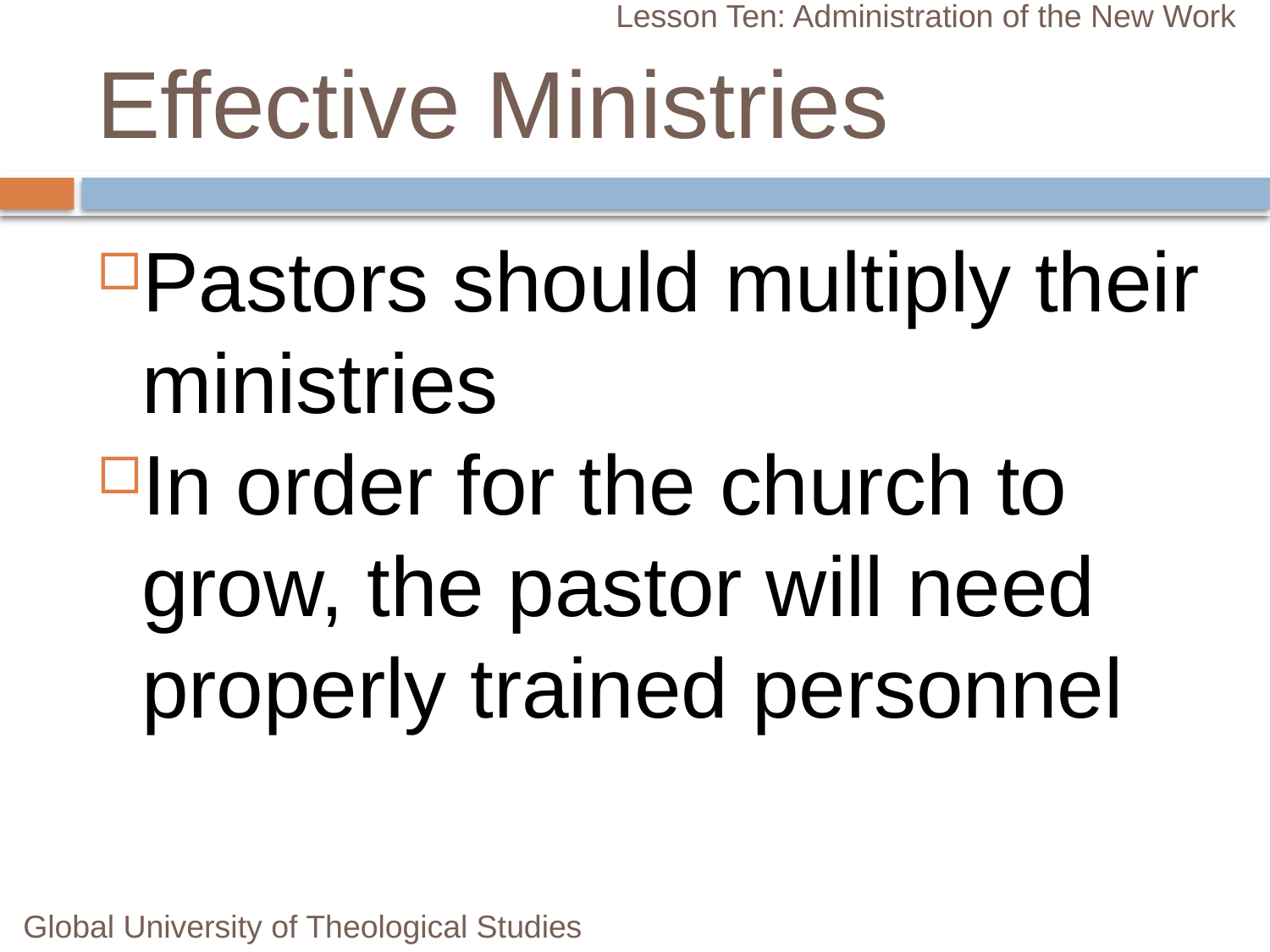

Lesson Ten: Administration of the New Work
# Effective Ministries
Pastors should multiply their ministries
In order for the church to grow, the pastor will need properly trained personnel
Global University of Theological Studies